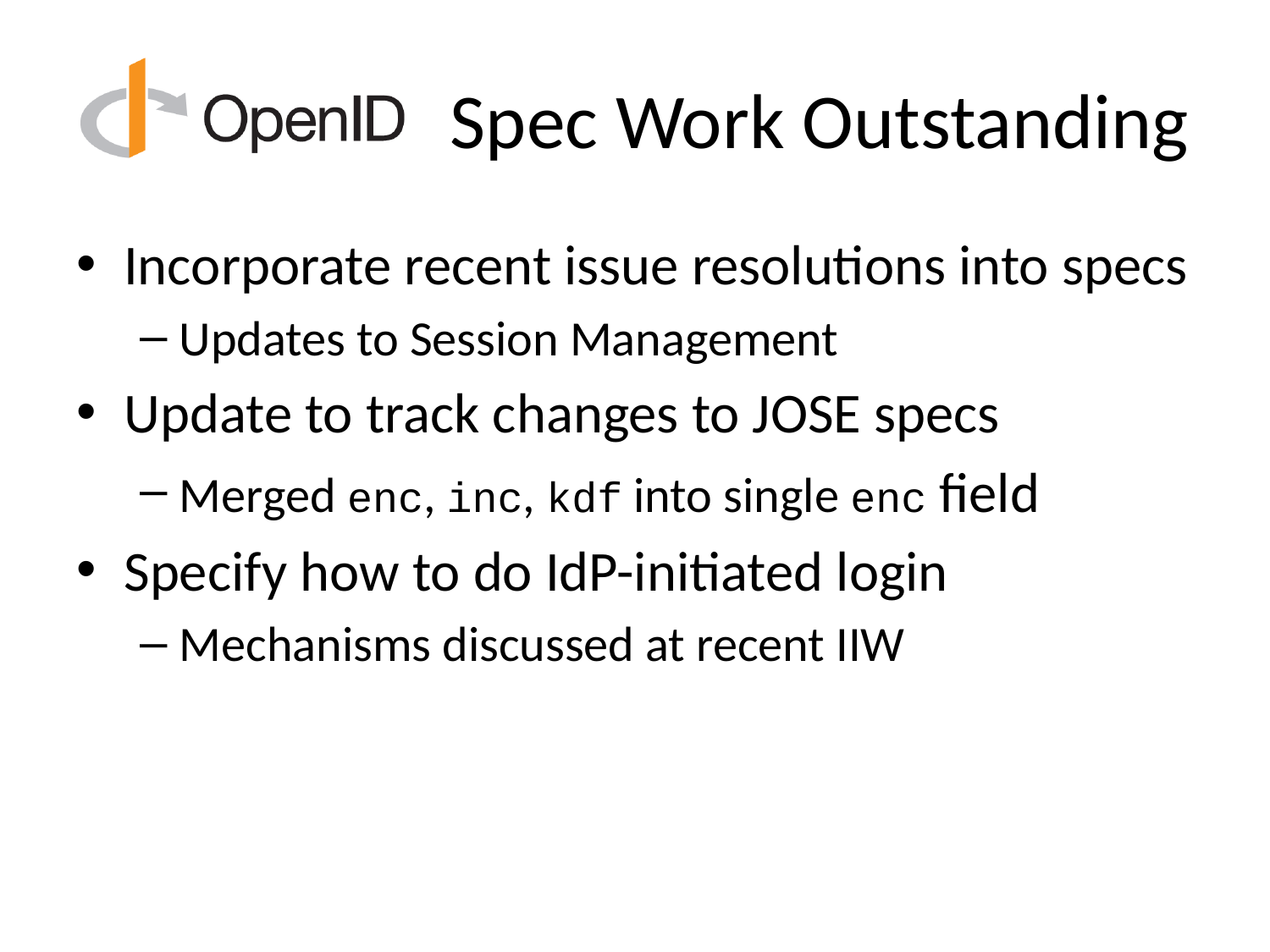

# Spec Work Outstanding
Incorporate recent issue resolutions into specs
Updates to Session Management
Update to track changes to JOSE specs
Merged enc, inc, kdf into single enc field
Specify how to do IdP-initiated login
Mechanisms discussed at recent IIW